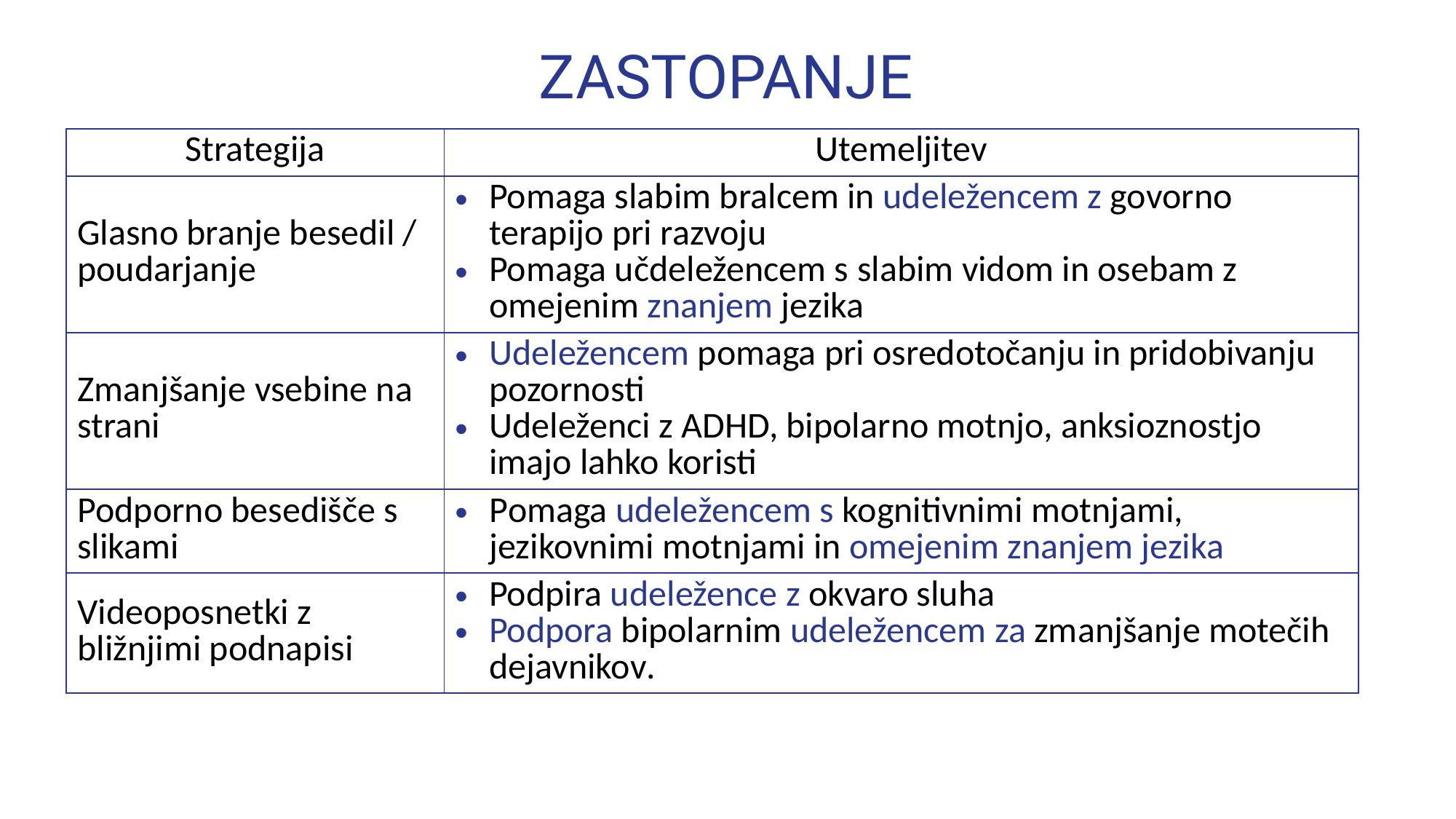

# ZASTOPANJE
| Strategija | Utemeljitev |
| --- | --- |
| Glasno branje besedil / poudarjanje | Pomaga slabim bralcem in udeležencem z govorno terapijo pri razvoju Pomaga učdeležencem s slabim vidom in osebam z omejenim znanjem jezika |
| Zmanjšanje vsebine na strani | Udeležencem pomaga pri osredotočanju in pridobivanju pozornosti Udeleženci z ADHD, bipolarno motnjo, anksioznostjo imajo lahko koristi |
| Podporno besedišče s slikami | Pomaga udeležencem s kognitivnimi motnjami, jezikovnimi motnjami in omejenim znanjem jezika |
| Videoposnetki z bližnjimi podnapisi | Podpira udeležence z okvaro sluha Podpora bipolarnim udeležencem za zmanjšanje motečih dejavnikov. |